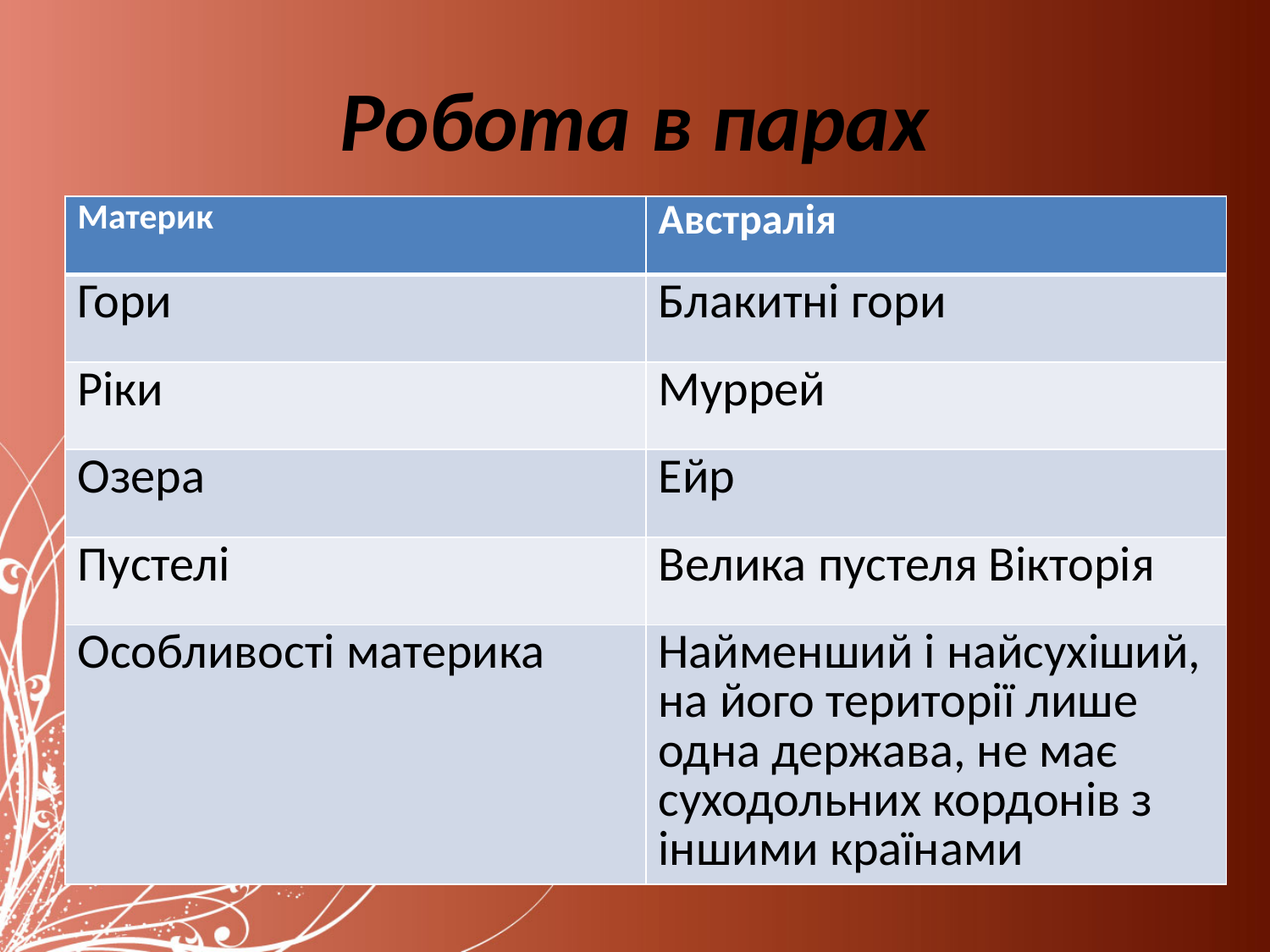

# Робота в парах
| Материк | Австралія |
| --- | --- |
| Гори | Блакитні гори |
| Ріки | Муррей |
| Озера | Ейр |
| Пустелі | Велика пустеля Вікторія |
| Особливості материка | Найменший і найсухіший, на його території лише одна держава, не має суходольних кордонів з іншими країнами |